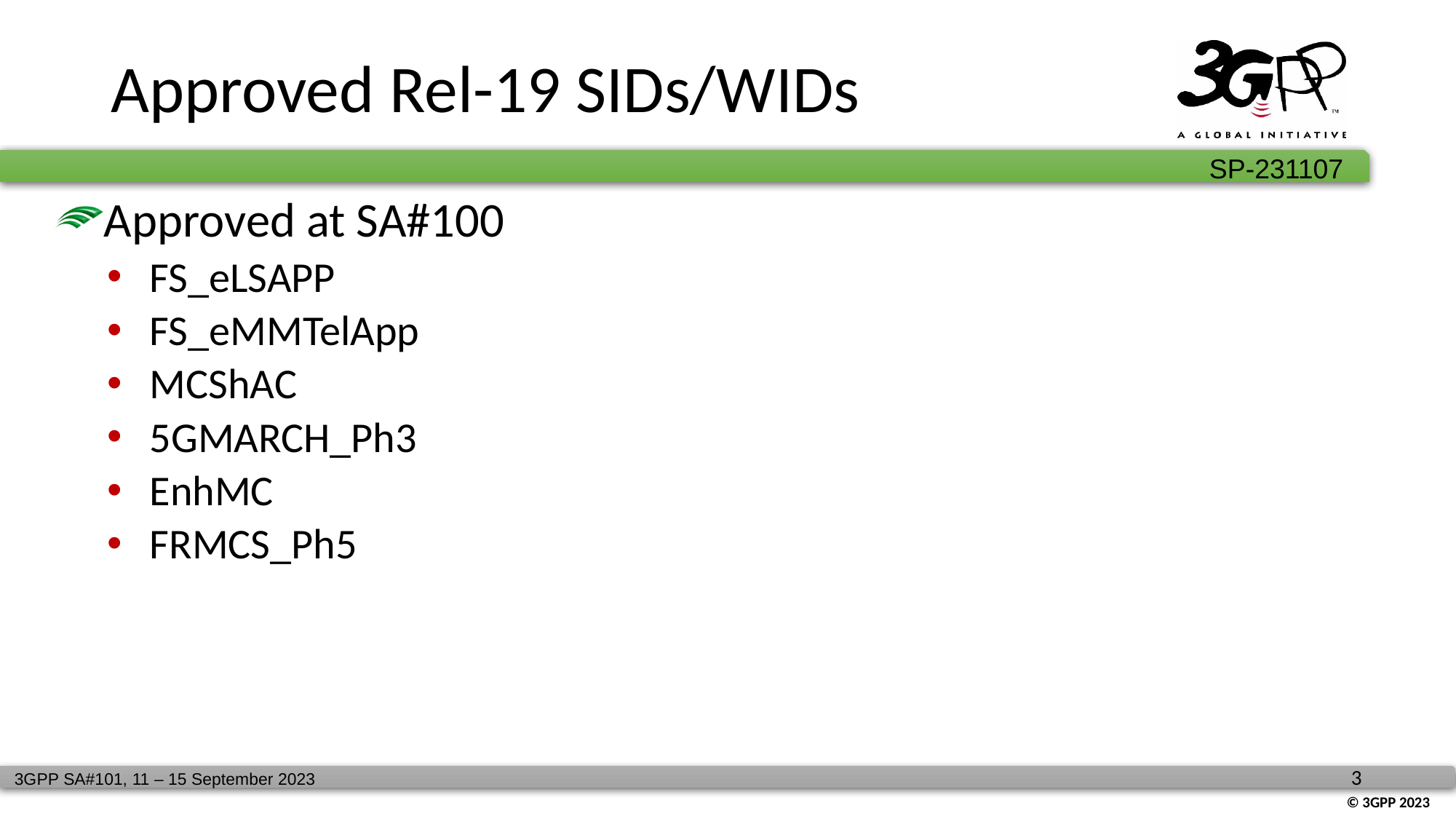

# Approved Rel-19 SIDs/WIDs
Approved at SA#100
FS_eLSAPP
FS_eMMTelApp
MCShAC
5GMARCH_Ph3
EnhMC
FRMCS_Ph5